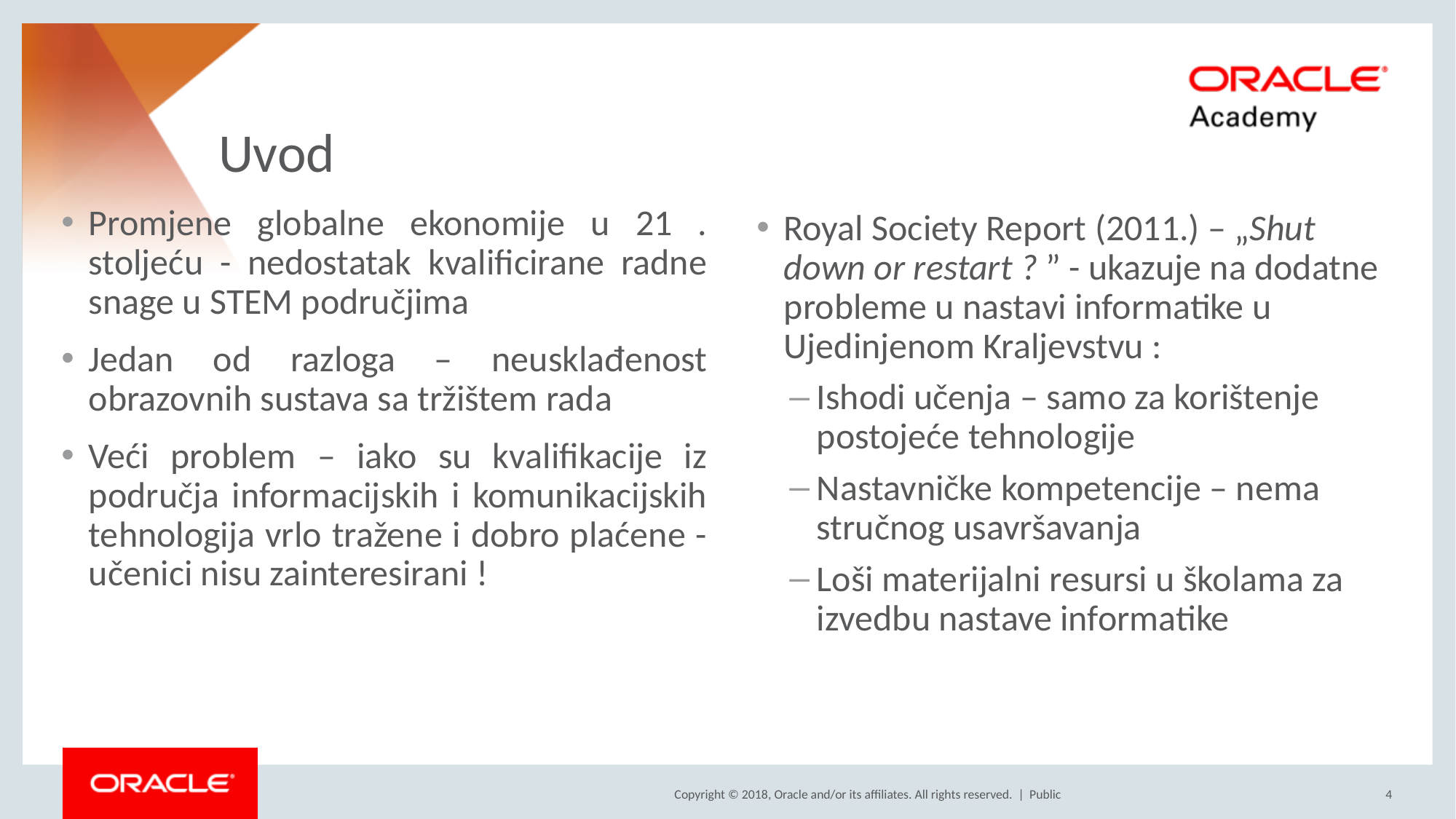

# Uvod
Royal Society Report (2011.) – „Shut down or restart ? ” - ukazuje na dodatne probleme u nastavi informatike u Ujedinjenom Kraljevstvu :
Ishodi učenja – samo za korištenje postojeće tehnologije
Nastavničke kompetencije – nema stručnog usavršavanja
Loši materijalni resursi u školama za izvedbu nastave informatike
Promjene globalne ekonomije u 21 . stoljeću - nedostatak kvalificirane radne snage u STEM područjima
Jedan od razloga – neusklađenost obrazovnih sustava sa tržištem rada
Veći problem – iako su kvalifikacije iz područja informacijskih i komunikacijskih tehnologija vrlo tražene i dobro plaćene - učenici nisu zainteresirani !

Public
4